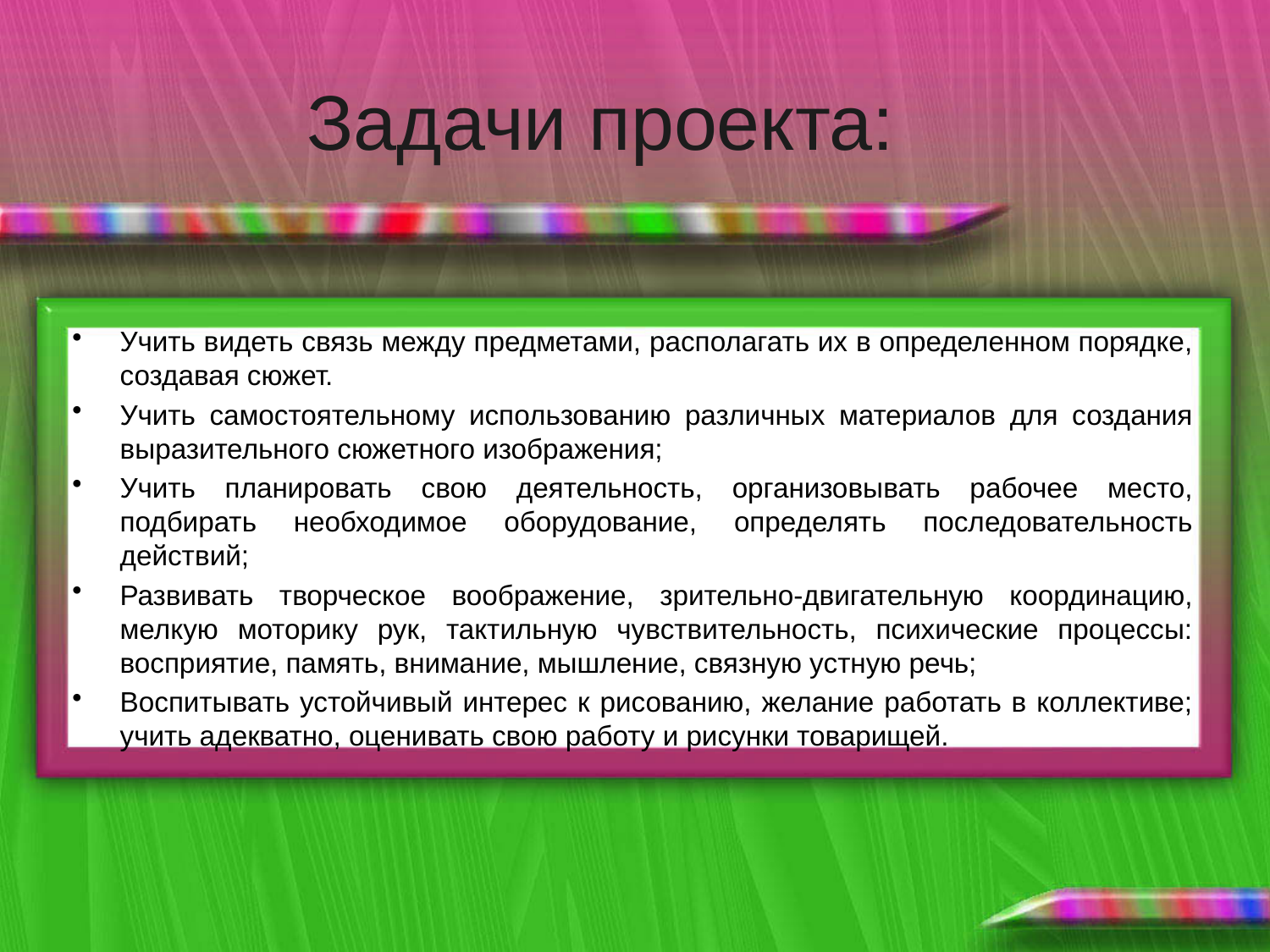

# Задачи проекта:
Учить видеть связь между предметами, располагать их в определенном порядке, создавая сюжет.
Учить самостоятельному использованию различных материалов для создания выразительного сюжетного изображения;
Учить планировать свою деятельность, организовывать рабочее место, подбирать необходимое оборудование, определять последовательность действий;
Развивать творческое воображение, зрительно-двигательную координацию, мелкую моторику рук, тактильную чувствительность, психические процессы: восприятие, память, внимание, мышление, связную устную речь;
Воспитывать устойчивый интерес к рисованию, желание работать в коллективе; учить адекватно, оценивать свою работу и рисунки товарищей.